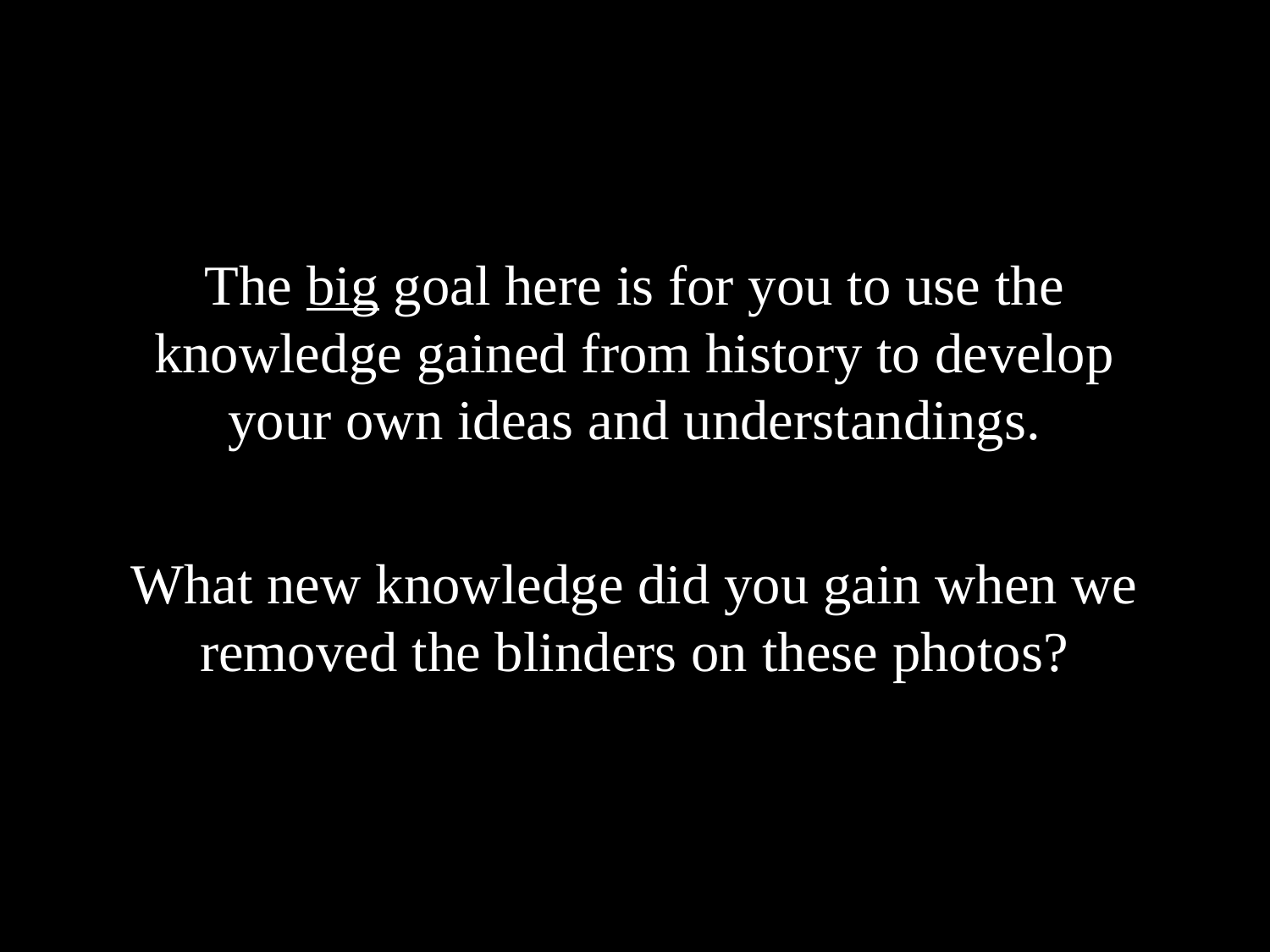

The big goal here is for you to use the knowledge gained from history to develop your own ideas and understandings.

What new knowledge did you gain when we removed the blinders on these photos?